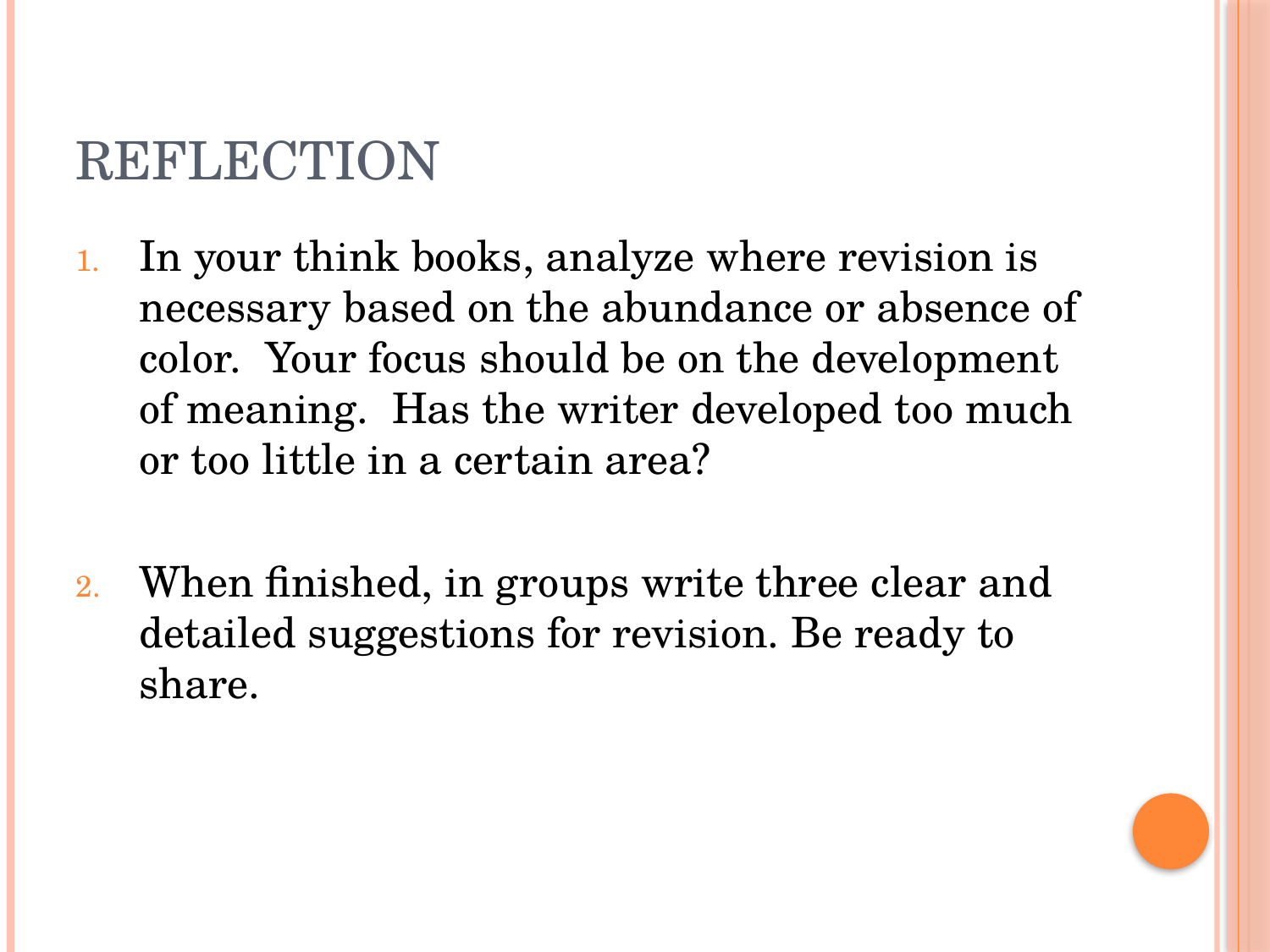

# Reflection
In your think books, analyze where revision is necessary based on the abundance or absence of color.  Your focus should be on the development of meaning.  Has the writer developed too much or too little in a certain area?

When finished, in groups write three clear and detailed suggestions for revision. Be ready to share.